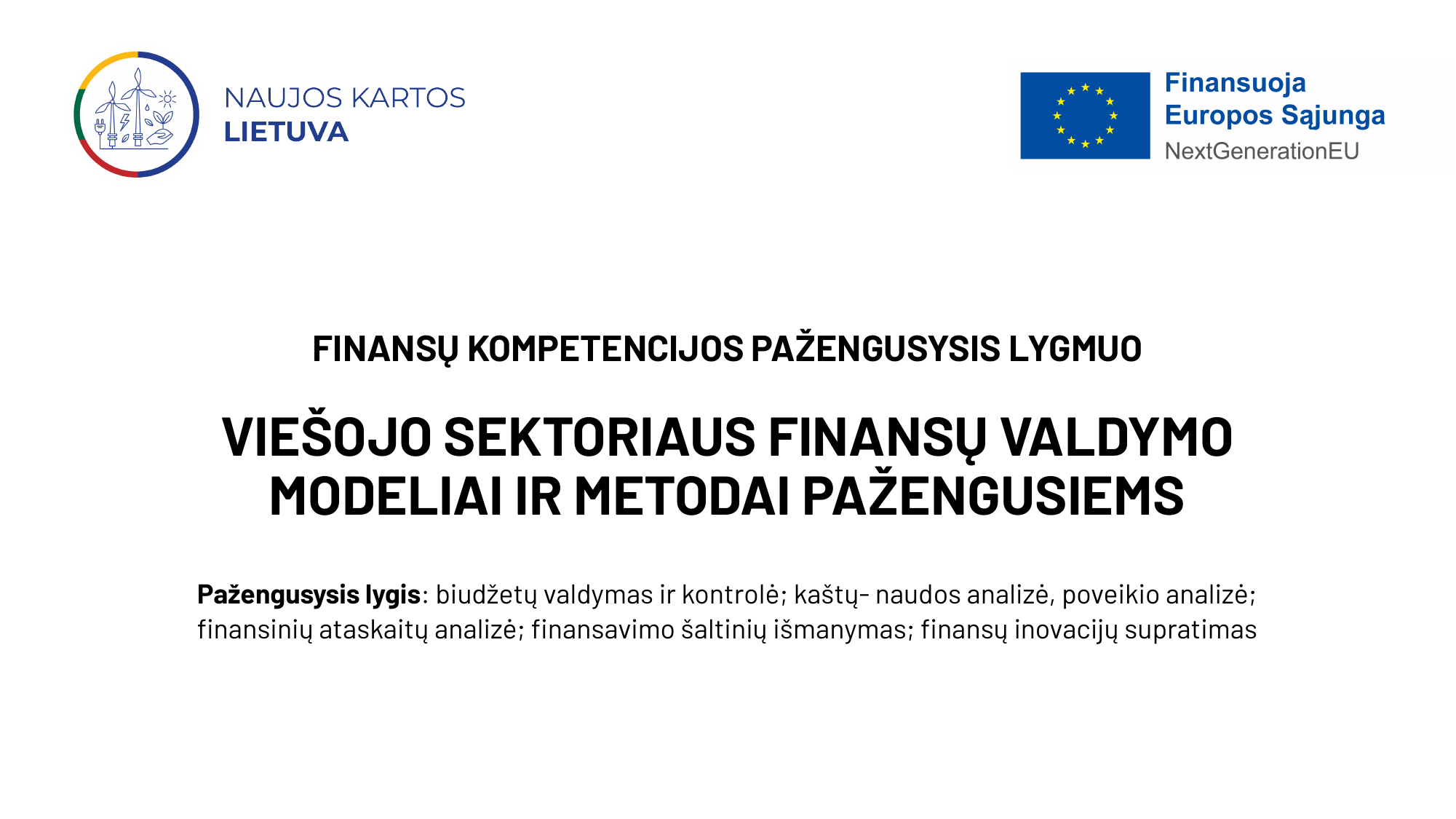

# FINANSŲ KOMPETENCIJOS PAŽENGUSYSIS LYGMUO VIEŠOJO SEKTORIAUS FINANSŲ VALDYMO MODELIAI IR METODAI PAŽENGUSIEMS
Pažengusysis lygis: biudžetų valdymas ir kontrolė; kaštų- naudos analizė, poveikio analizė; finansinių ataskaitų analizė; finansavimo šaltinių išmanymas; finansų inovacijų supratimas